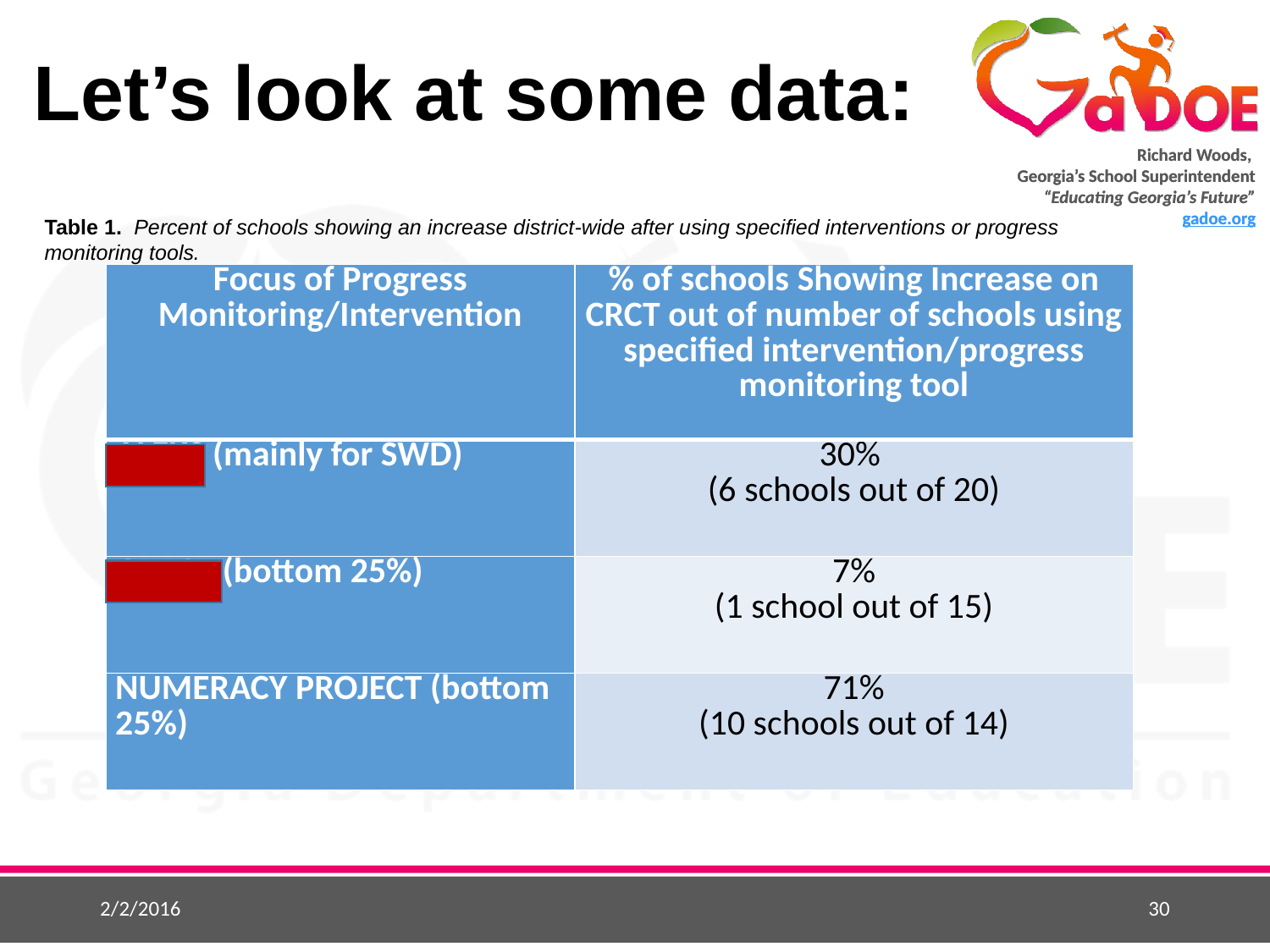

# Let’s look at some data:

Table 1.  Percent of schools showing an increase district-wide after using specified interventions or progress monitoring tools.

| Focus of Progress Monitoring/Intervention | % of schools Showing Increase on CRCT out of number of schools using specified intervention/progress monitoring tool |
| --- | --- |
| ALEKS (mainly for SWD) | 30% (6 schools out of 20) |
| GRASP (bottom 25%) | 7% (1 school out of 15) |
| NUMERACY PROJECT (bottom 25%) | 71% (10 schools out of 14) |

2/2/2016
30